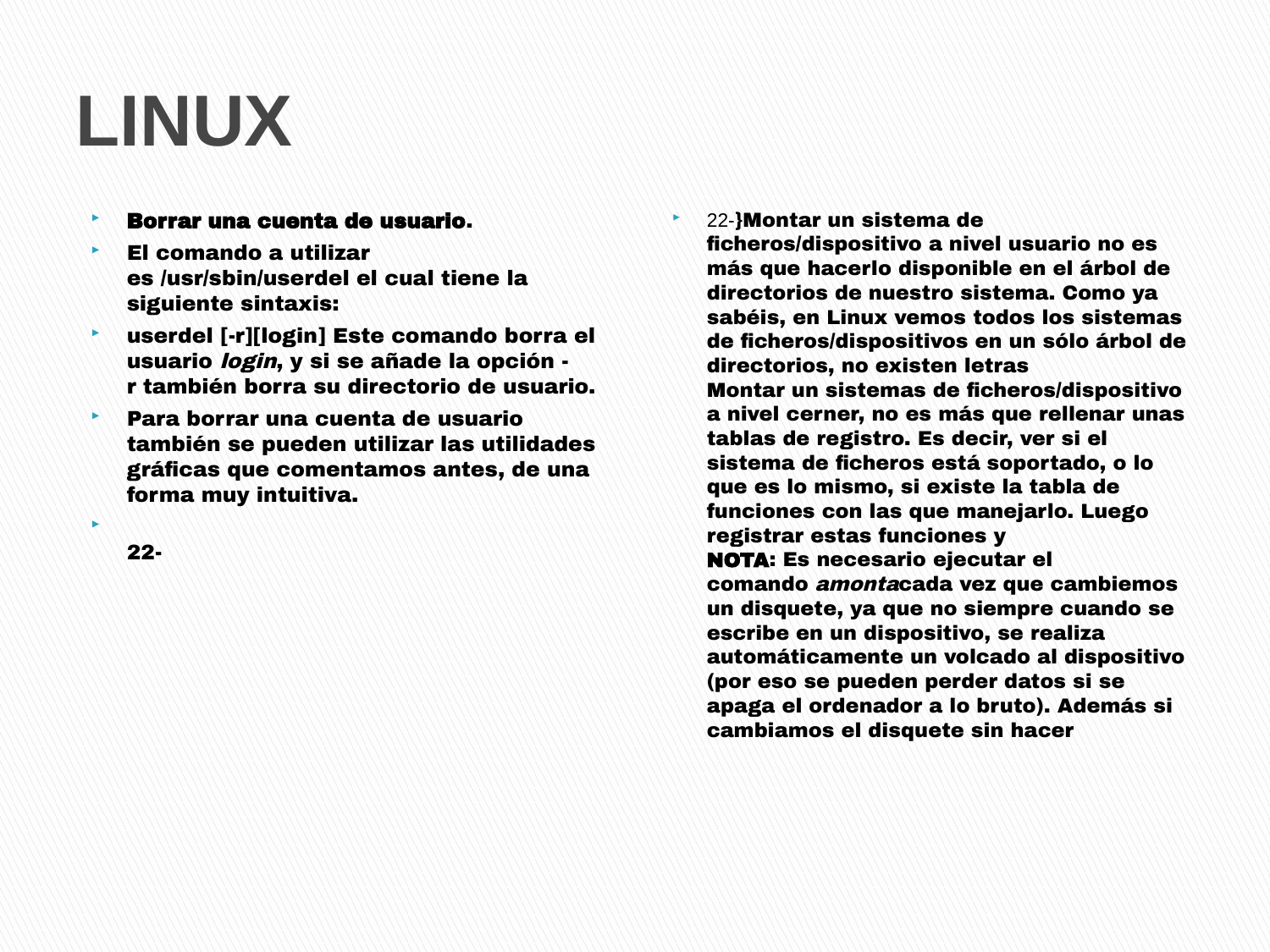

# LINUX
Borrar una cuenta de usuario.
El comando a utilizar es /usr/sbin/userdel el cual tiene la siguiente sintaxis:
userdel [-r][login] Este comando borra el usuario login, y si se añade la opción -r también borra su directorio de usuario.
Para borrar una cuenta de usuario también se pueden utilizar las utilidades gráficas que comentamos antes, de una forma muy intuitiva.
22-
22-}Montar un sistema de ficheros/dispositivo a nivel usuario no es más que hacerlo disponible en el árbol de directorios de nuestro sistema. Como ya sabéis, en Linux vemos todos los sistemas de ficheros/dispositivos en un sólo árbol de directorios, no existen letras
Montar un sistemas de ficheros/dispositivo a nivel cerner, no es más que rellenar unas tablas de registro. Es decir, ver si el sistema de ficheros está soportado, o lo que es lo mismo, si existe la tabla de funciones con las que manejarlo. Luego registrar estas funciones y
NOTA: Es necesario ejecutar el comando amontacada vez que cambiemos un disquete, ya que no siempre cuando se escribe en un dispositivo, se realiza automáticamente un volcado al dispositivo (por eso se pueden perder datos si se apaga el ordenador a lo bruto). Además si cambiamos el disquete sin hacer